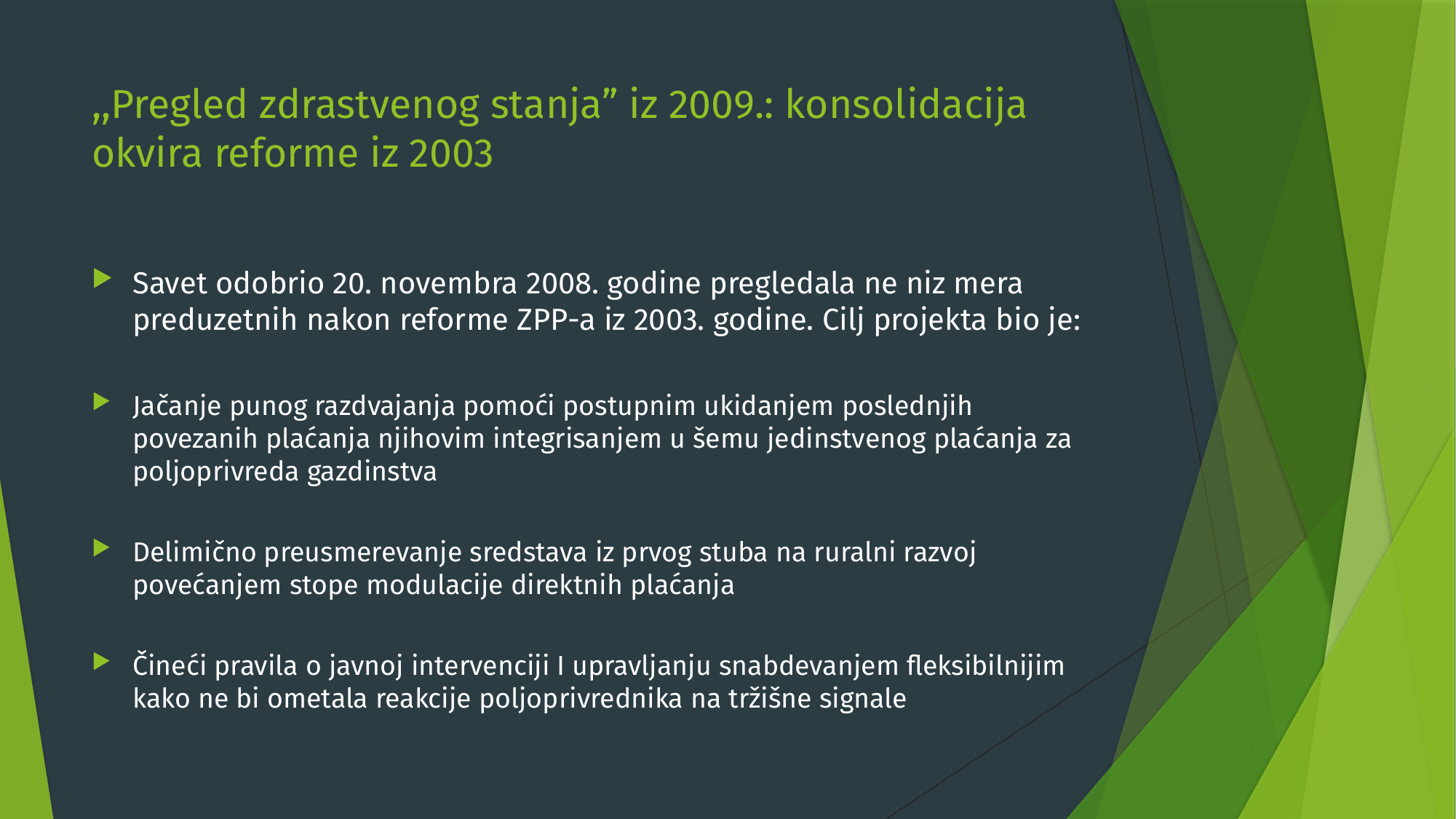

# ,,Pregled zdrastvenog stanja” iz 2009.: konsolidacija okvira reforme iz 2003
Savet odobrio 20. novembra 2008. godine pregledala ne niz mera preduzetnih nakon reforme ZPP-a iz 2003. godine. Cilj projekta bio je:
Jačanje punog razdvajanja pomoći postupnim ukidanjem poslednjih povezanih plaćanja njihovim integrisanjem u šemu jedinstvenog plaćanja za poljoprivreda gazdinstva
Delimično preusmerevanje sredstava iz prvog stuba na ruralni razvoj povećanjem stope modulacije direktnih plaćanja
Čineći pravila o javnoj intervenciji I upravljanju snabdevanjem fleksibilnijim kako ne bi ometala reakcije poljoprivrednika na tržišne signale